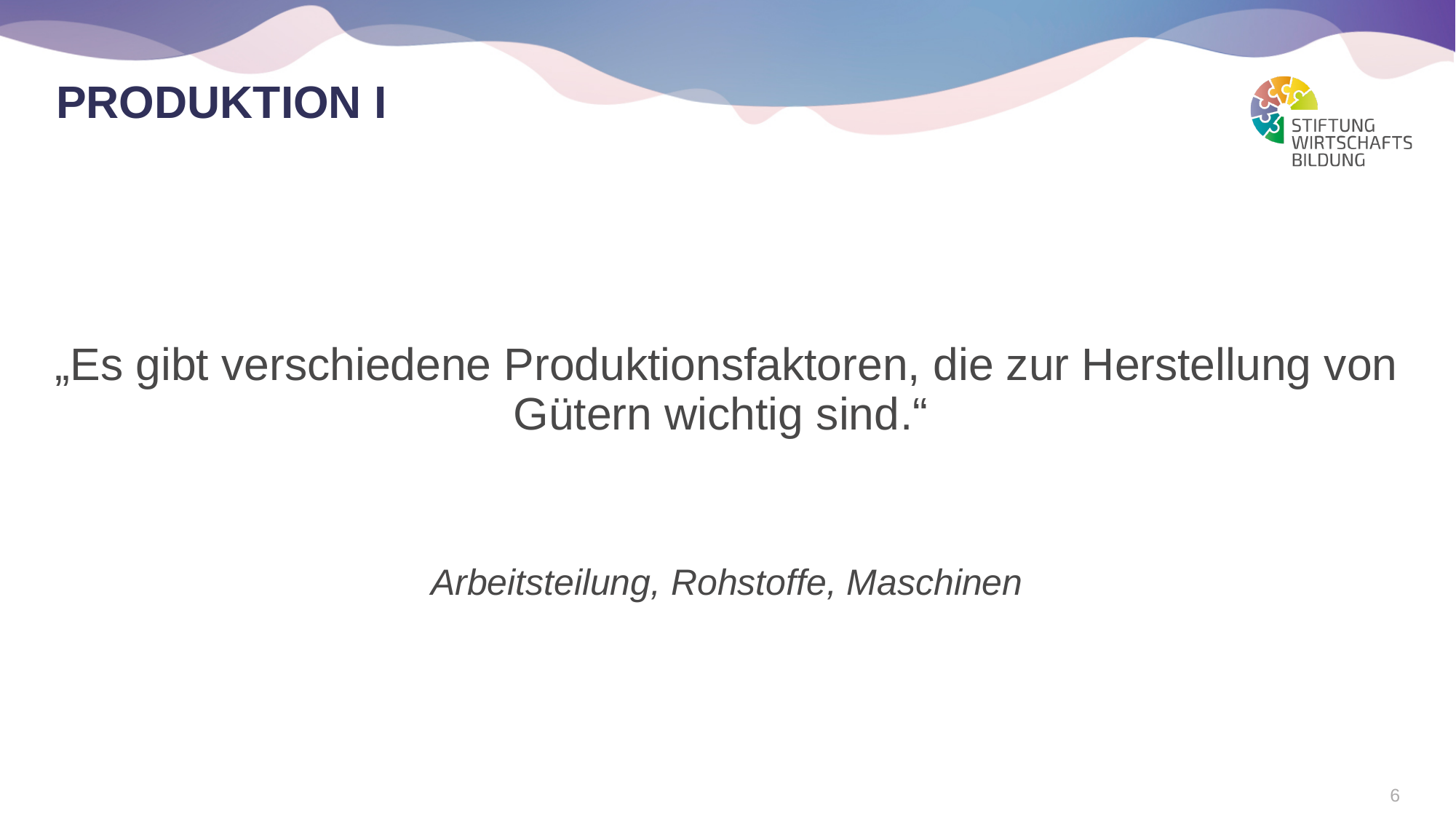

# Produktion I

„Es gibt verschiedene Produktionsfaktoren, die zur Herstellung von Gütern wichtig sind.“

Arbeitsteilung, Rohstoffe, Maschinen
6